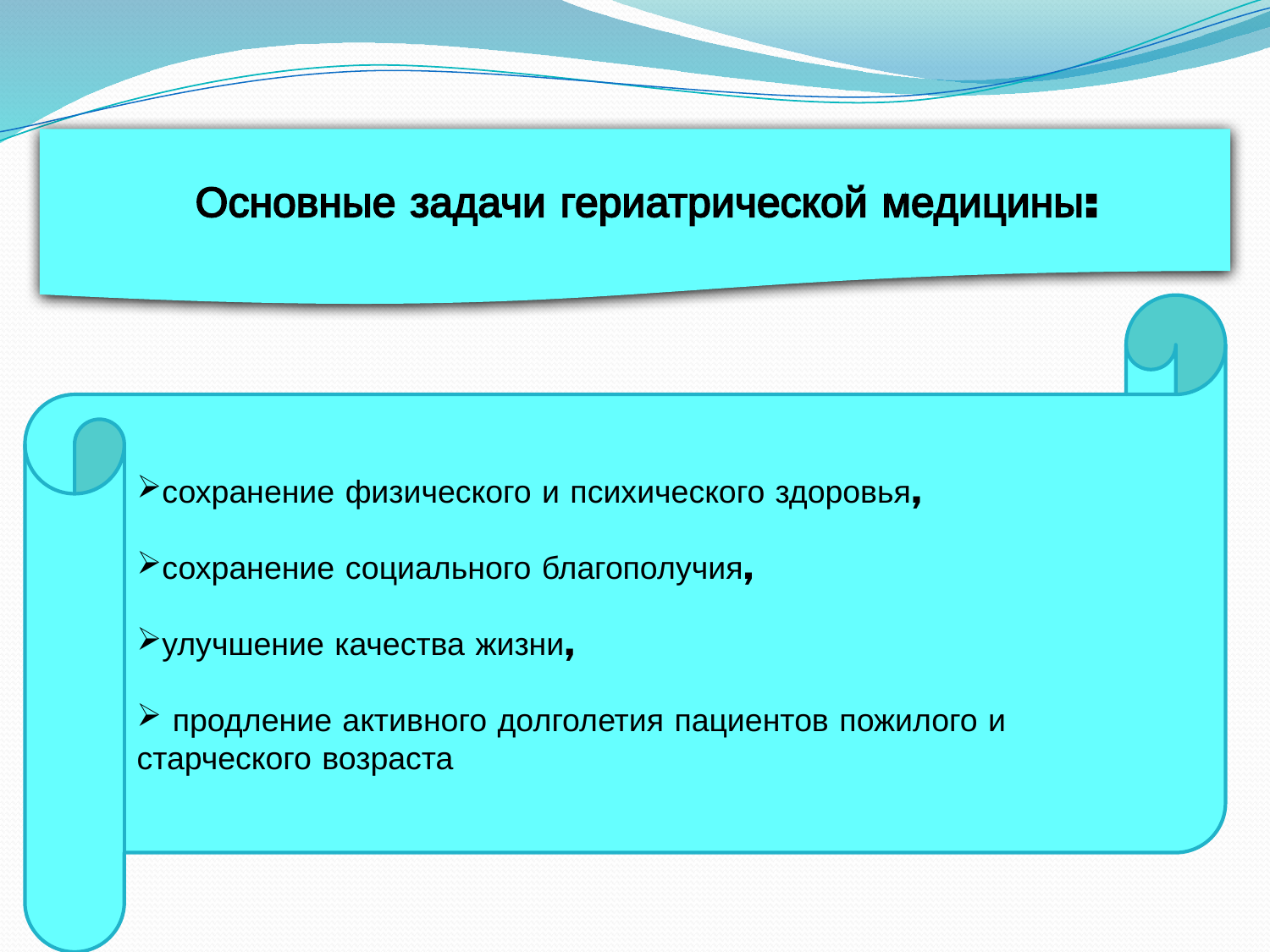

Основные задачи гериатрической медицины:
сохранение физического и психического здоровья,

сохранение социального благополучия,

улучшение качества жизни,

 продление активного долголетия пациентов пожилого и старческого возраста